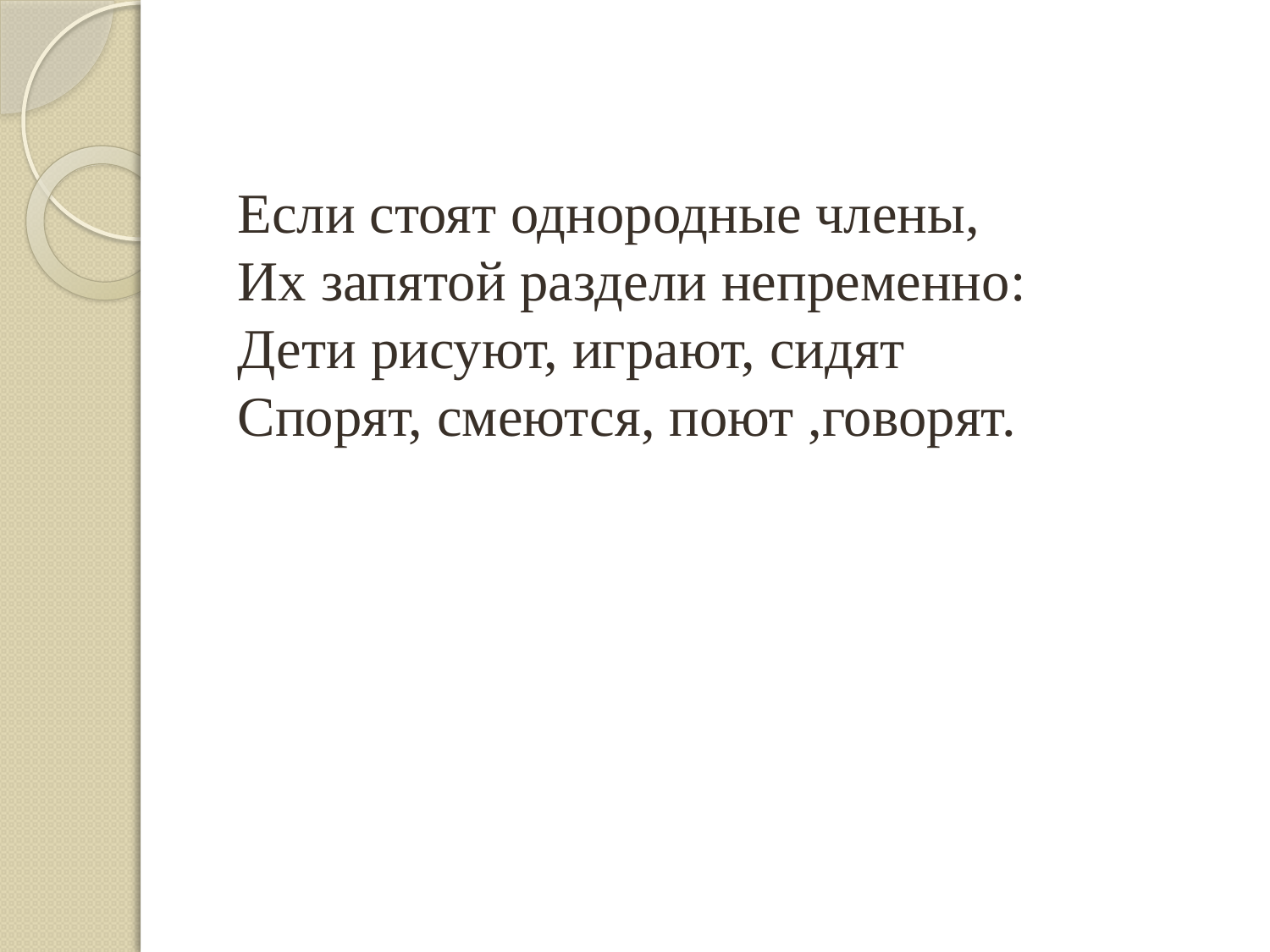

# Если стоят однородные члены, Их запятой раздели непременно: Дети рисуют, играют, сидят Спорят, смеются, поют ,говорят.